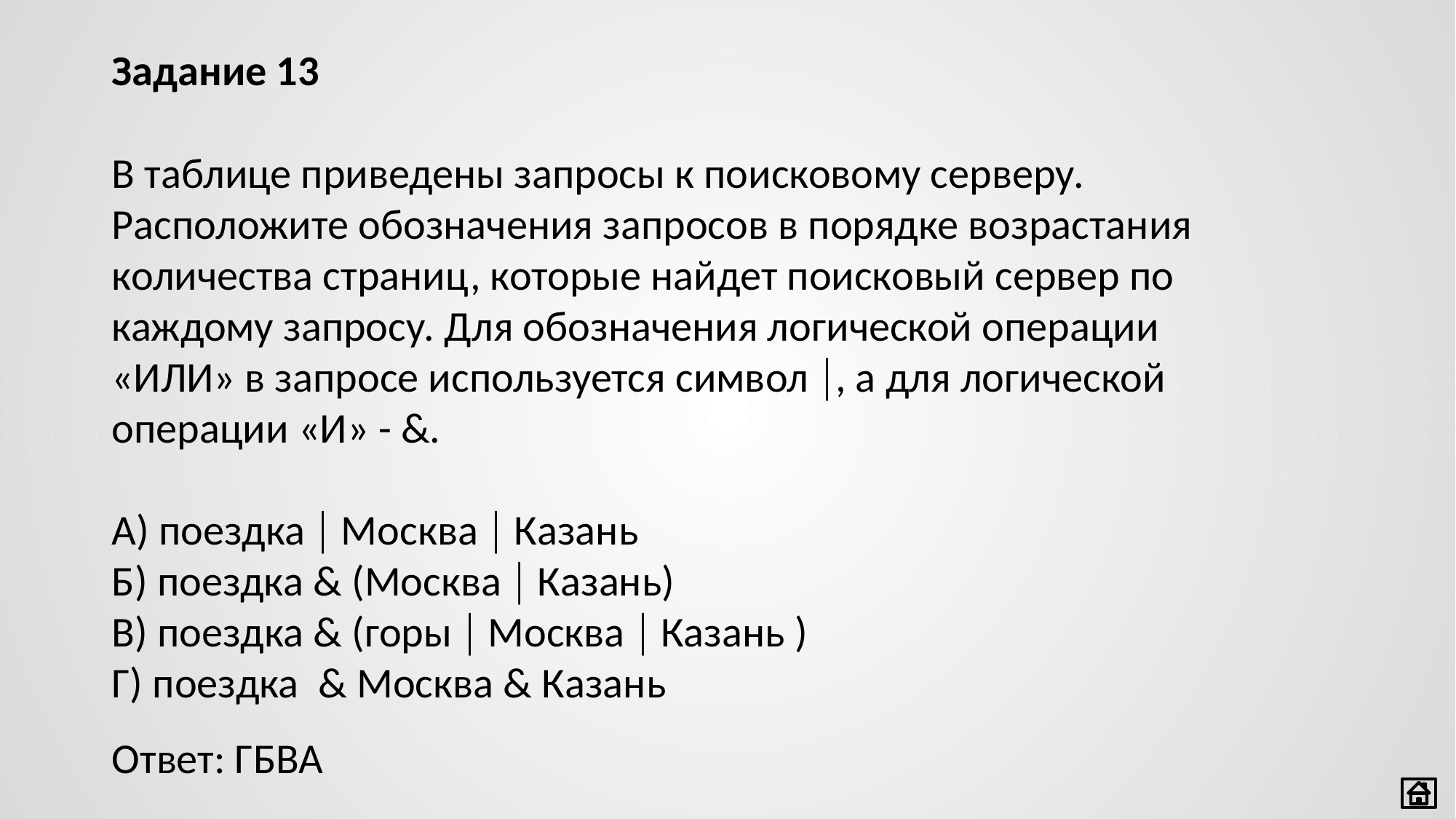

Задание 13
В таблице приведены запросы к поисковому серверу. Расположите обозначения запросов в порядке возрастания количества страниц, которые найдет поисковый сервер по каждому запросу. Для обозначения логической операции «ИЛИ» в запросе используется символ |, а для логической операции «И» - &.

А) поездка | Москва | Казань
Б) поездка & (Москва | Казань)
В) поездка & (горы | Москва | Казань )
Г) поездка  & Москва & Казань
Ответ: ГБВА